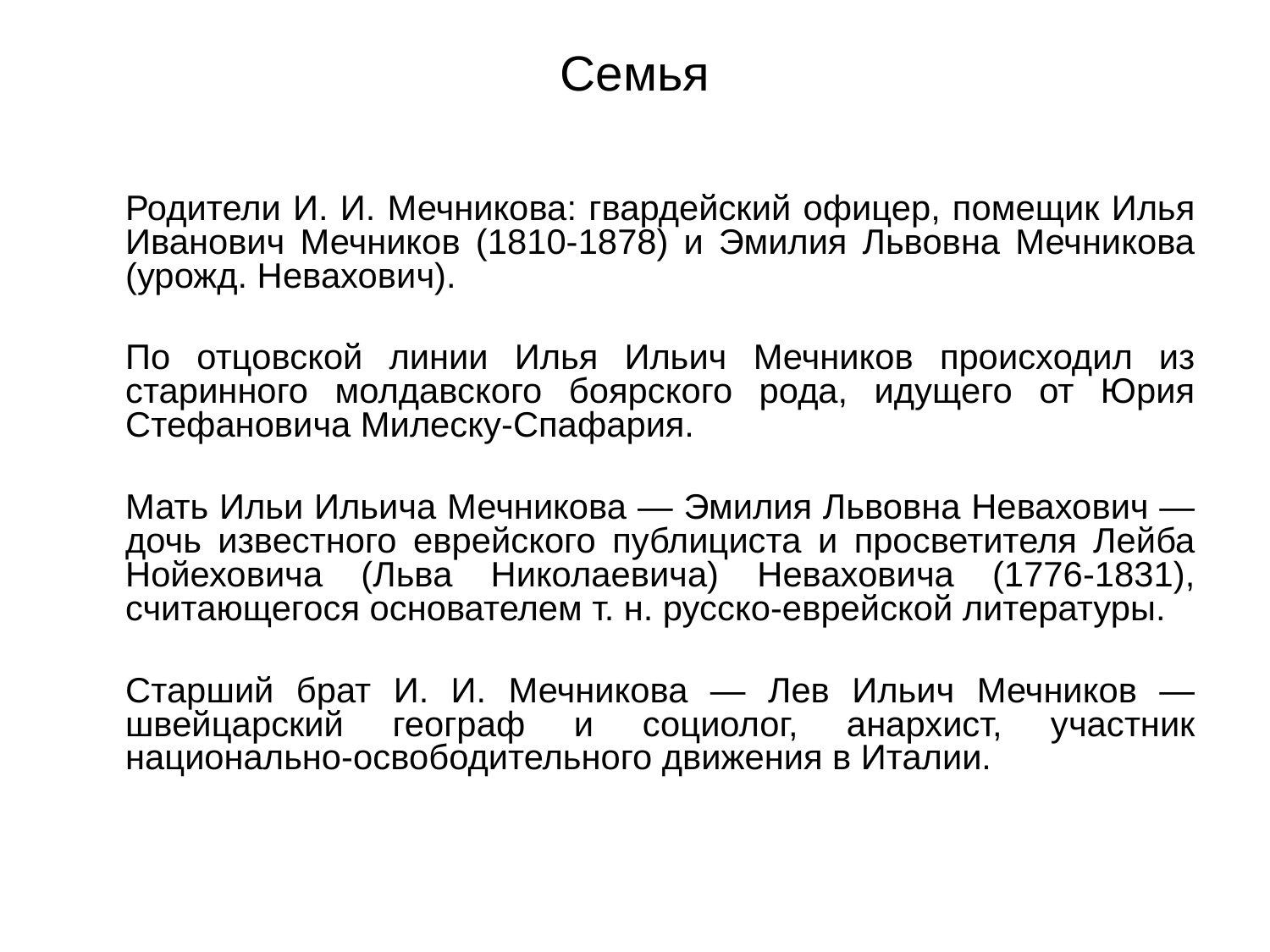

# Семья

	Родители И. И. Мечникова: гвардейский офицер, помещик Илья Иванович Мечников (1810-1878) и Эмилия Львовна Мечникова (урожд. Невахович).

	По отцовской линии Илья Ильич Мечников происходил из старинного молдавского боярского рода, идущего от Юрия Стефановича Милеску-Спафария.

	Мать Ильи Ильича Мечникова — Эмилия Львовна Невахович — дочь известного еврейского публициста и просветителя Лейба Нойеховича (Льва Николаевича) Неваховича (1776-1831), считающегося основателем т. н. русско-еврейской литературы.

	Старший брат И. И. Мечникова — Лев Ильич Мечников — швейцарский географ и социолог, анархист, участник национально-освободительного движения в Италии.